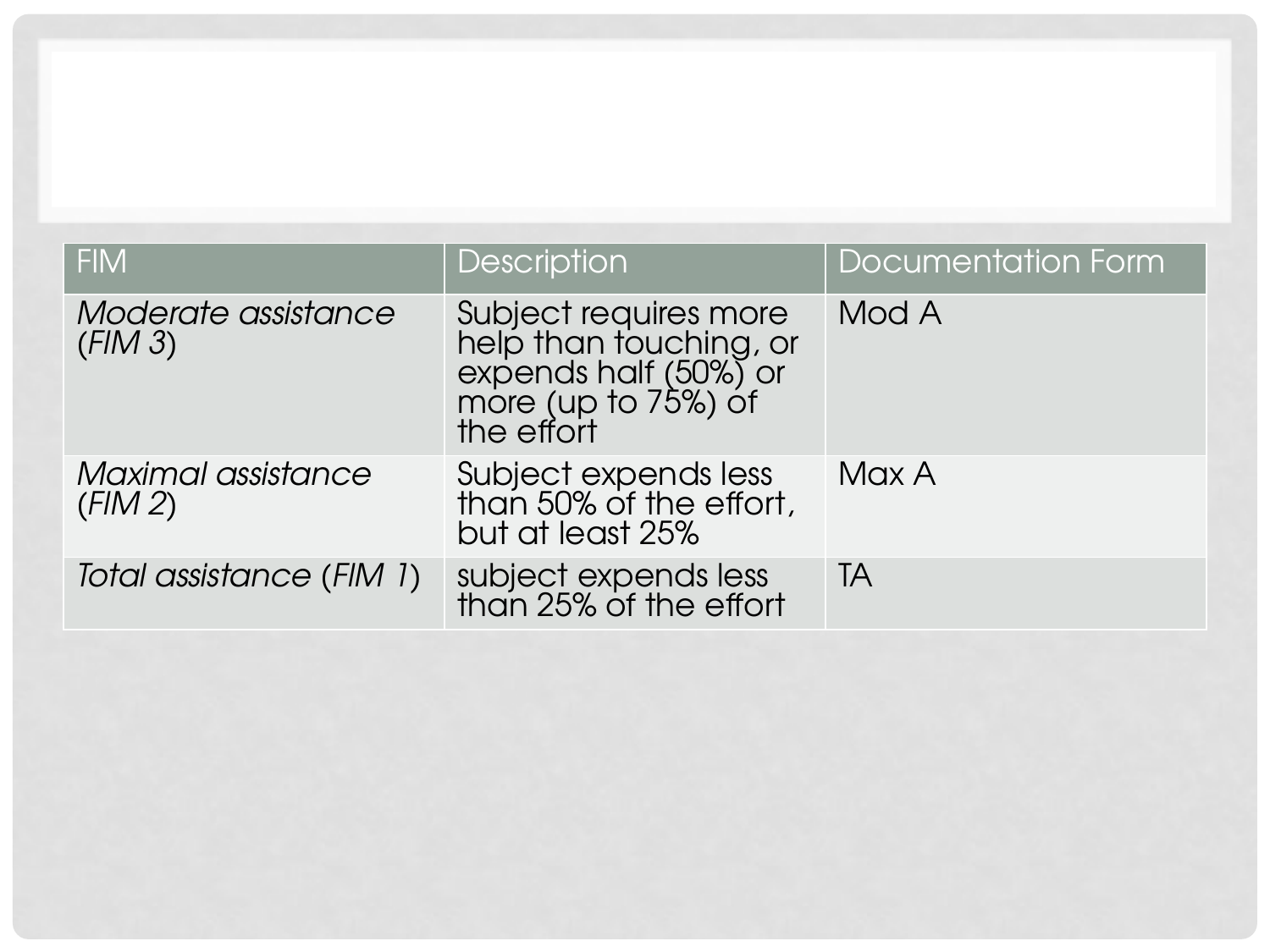

#
| FIM | Description | Documentation Form |
| --- | --- | --- |
| Moderate assistance (FIM 3) | Subject requires more help than touching, or expends half (50%) or more (up to 75%) of the effort | Mod A |
| Maximal assistance (FIM 2) | Subject expends less than 50% of the effort, but at least 25% | Max A |
| Total assistance (FIM 1) | subject expends less than 25% of the effort | TA |